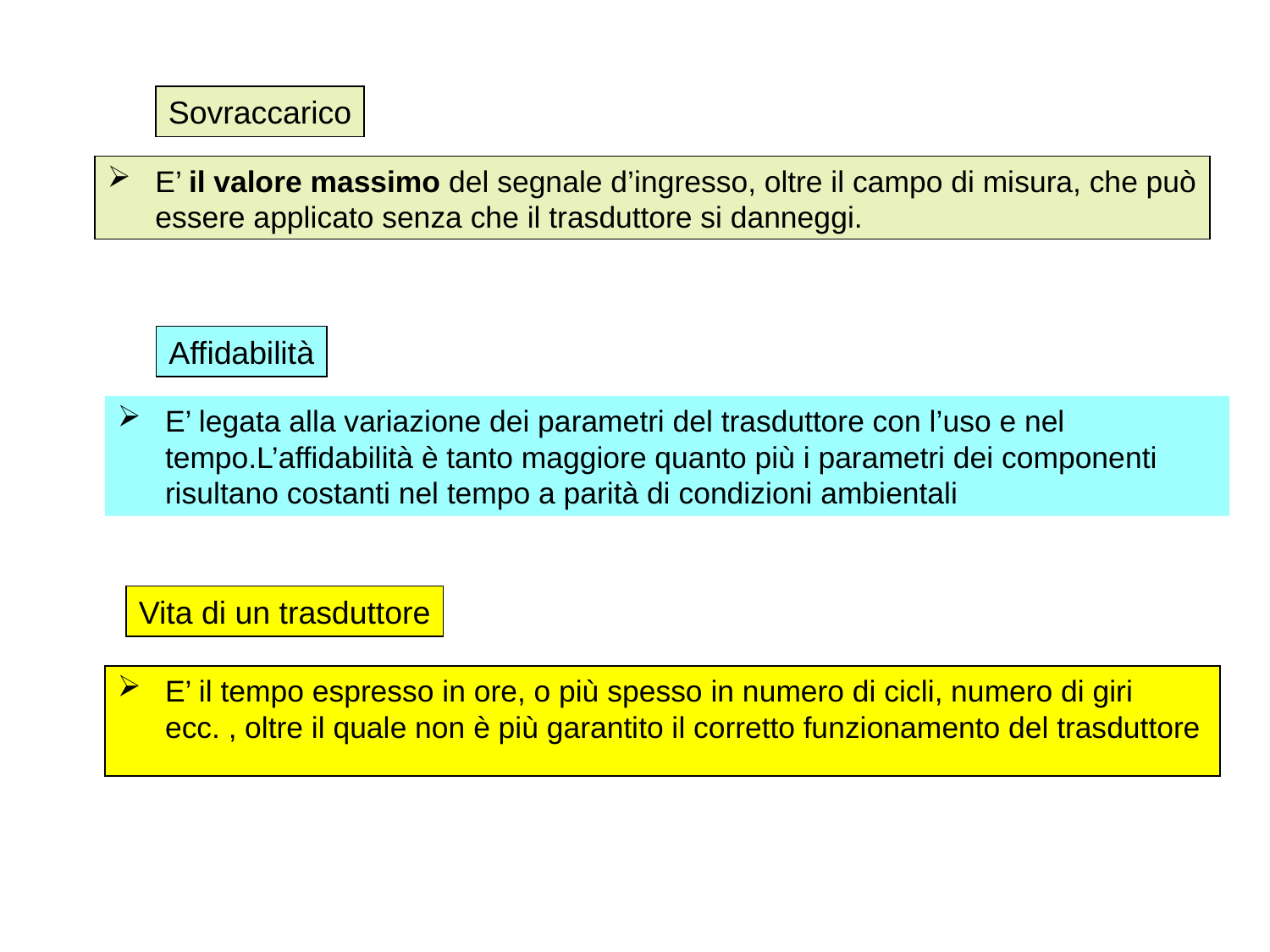

Sovraccarico
E’ il valore massimo del segnale d’ingresso, oltre il campo di misura, che può essere applicato senza che il trasduttore si danneggi.
Affidabilità
E’ legata alla variazione dei parametri del trasduttore con l’uso e nel tempo.L’affidabilità è tanto maggiore quanto più i parametri dei componenti risultano costanti nel tempo a parità di condizioni ambientali
Vita di un trasduttore
E’ il tempo espresso in ore, o più spesso in numero di cicli, numero di giri ecc. , oltre il quale non è più garantito il corretto funzionamento del trasduttore